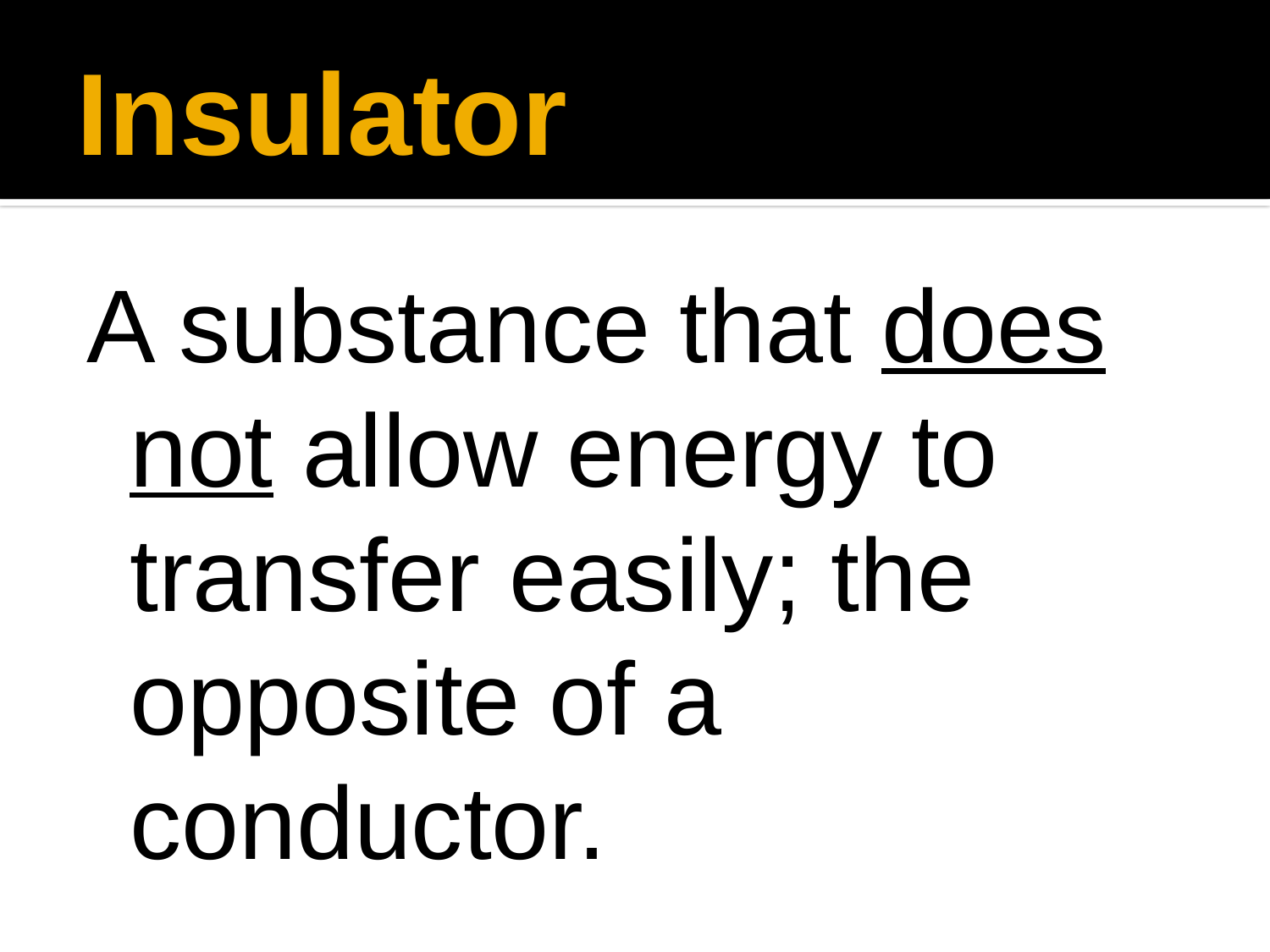

# Insulator
A substance that does not allow energy to transfer easily; the opposite of a conductor.